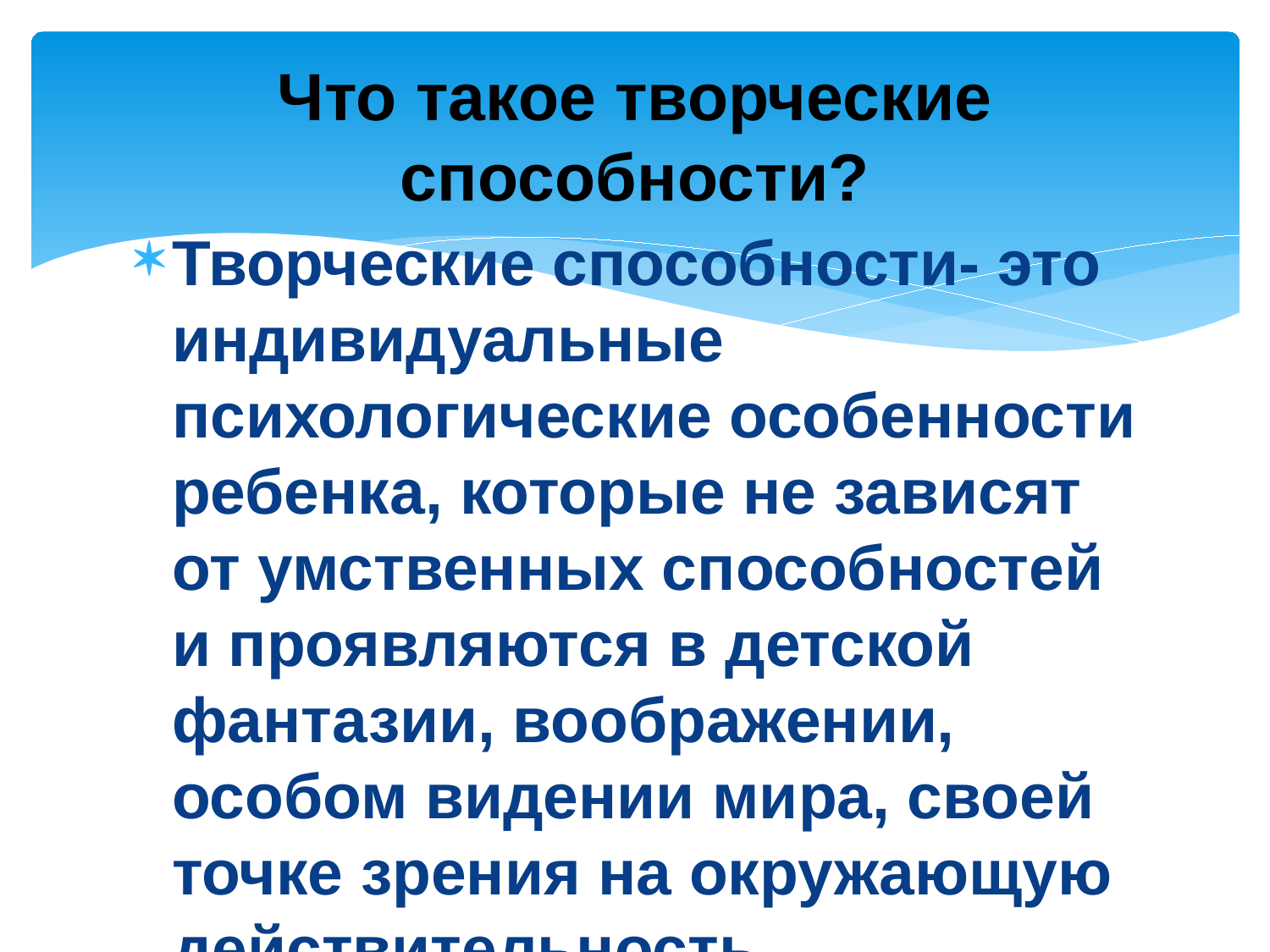

# Что такое творческие способности?
Творческие способности- это индивидуальные психологические особенности ребенка, которые не зависят от умственных способностей и проявляются в детской фантазии, воображении, особом видении мира, своей точке зрения на окружающую действительность